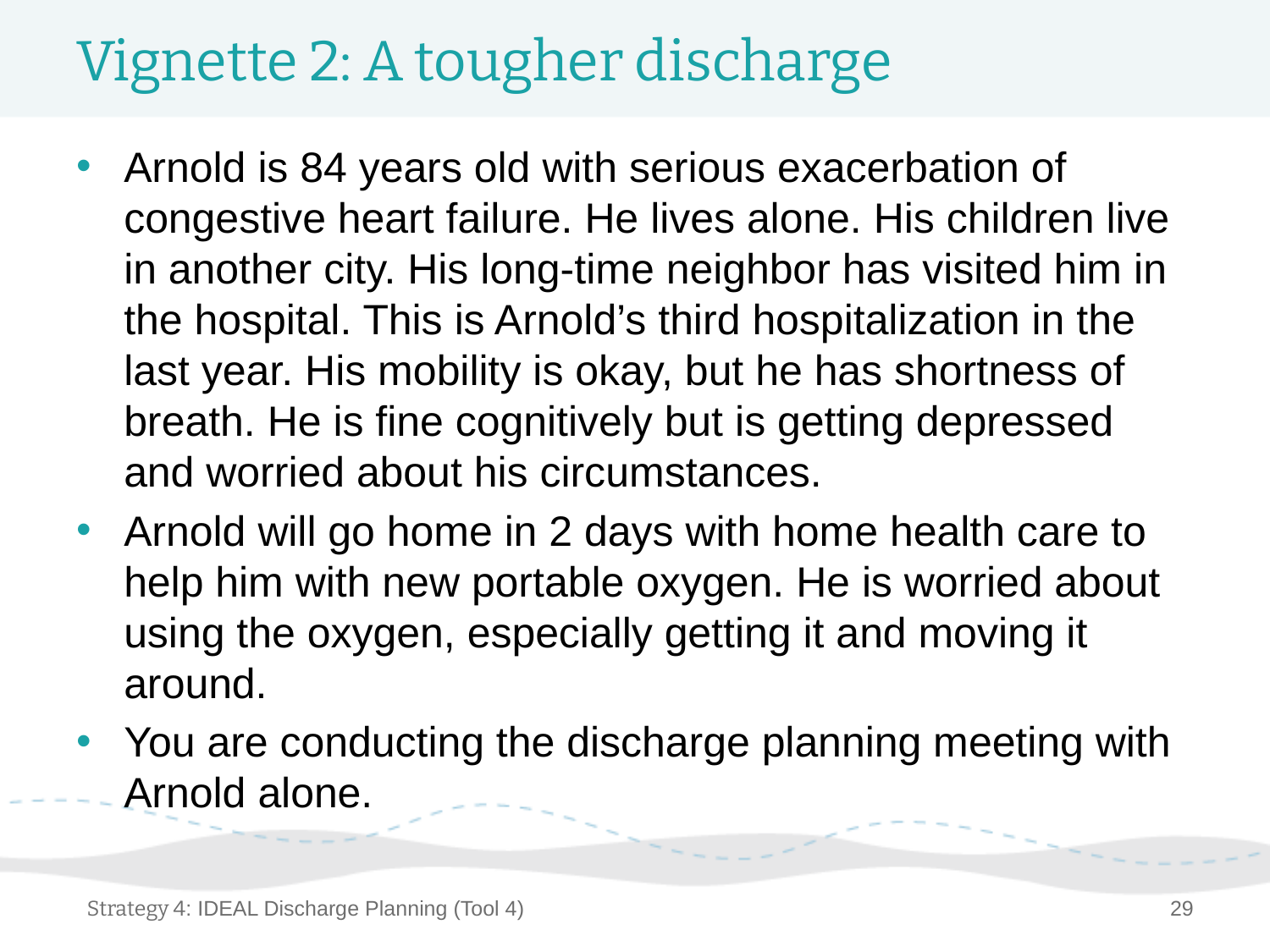

# Vignette 2: A tougher discharge
Arnold is 84 years old with serious exacerbation of congestive heart failure. He lives alone. His children live in another city. His long-time neighbor has visited him in the hospital. This is Arnold’s third hospitalization in the last year. His mobility is okay, but he has shortness of breath. He is fine cognitively but is getting depressed and worried about his circumstances.
Arnold will go home in 2 days with home health care to help him with new portable oxygen. He is worried about using the oxygen, especially getting it and moving it around.
You are conducting the discharge planning meeting with Arnold alone.
Strategy 4: IDEAL Discharge Planning (Tool 4)
29